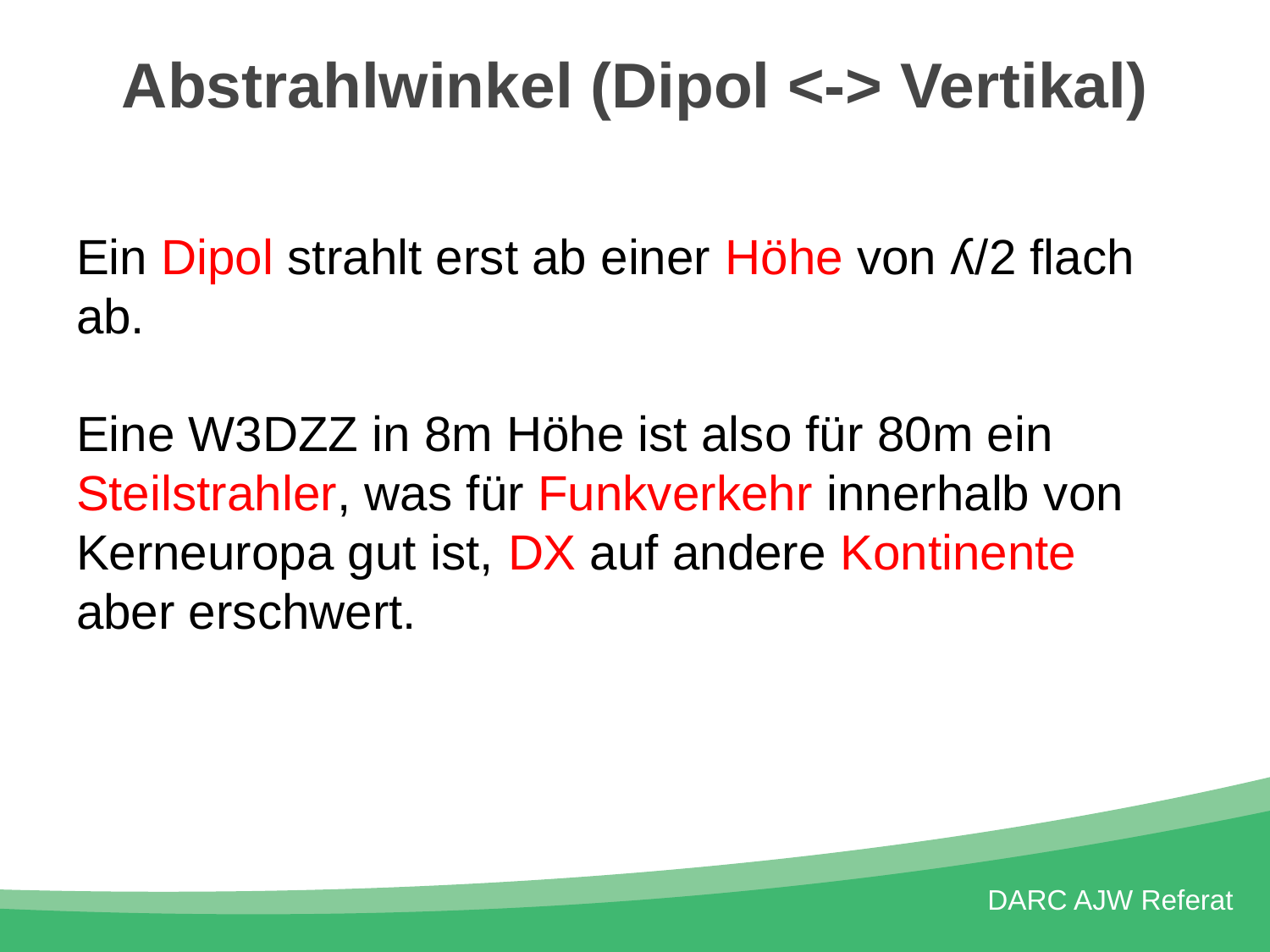

# Abstrahlwinkel (Dipol <-> Vertikal)

Ein Dipol strahlt erst ab einer Höhe von ʎ/2 flach ab.
Eine W3DZZ in 8m Höhe ist also für 80m ein Steilstrahler, was für Funkverkehr innerhalb von Kerneuropa gut ist, DX auf andere Kontinente aber erschwert.